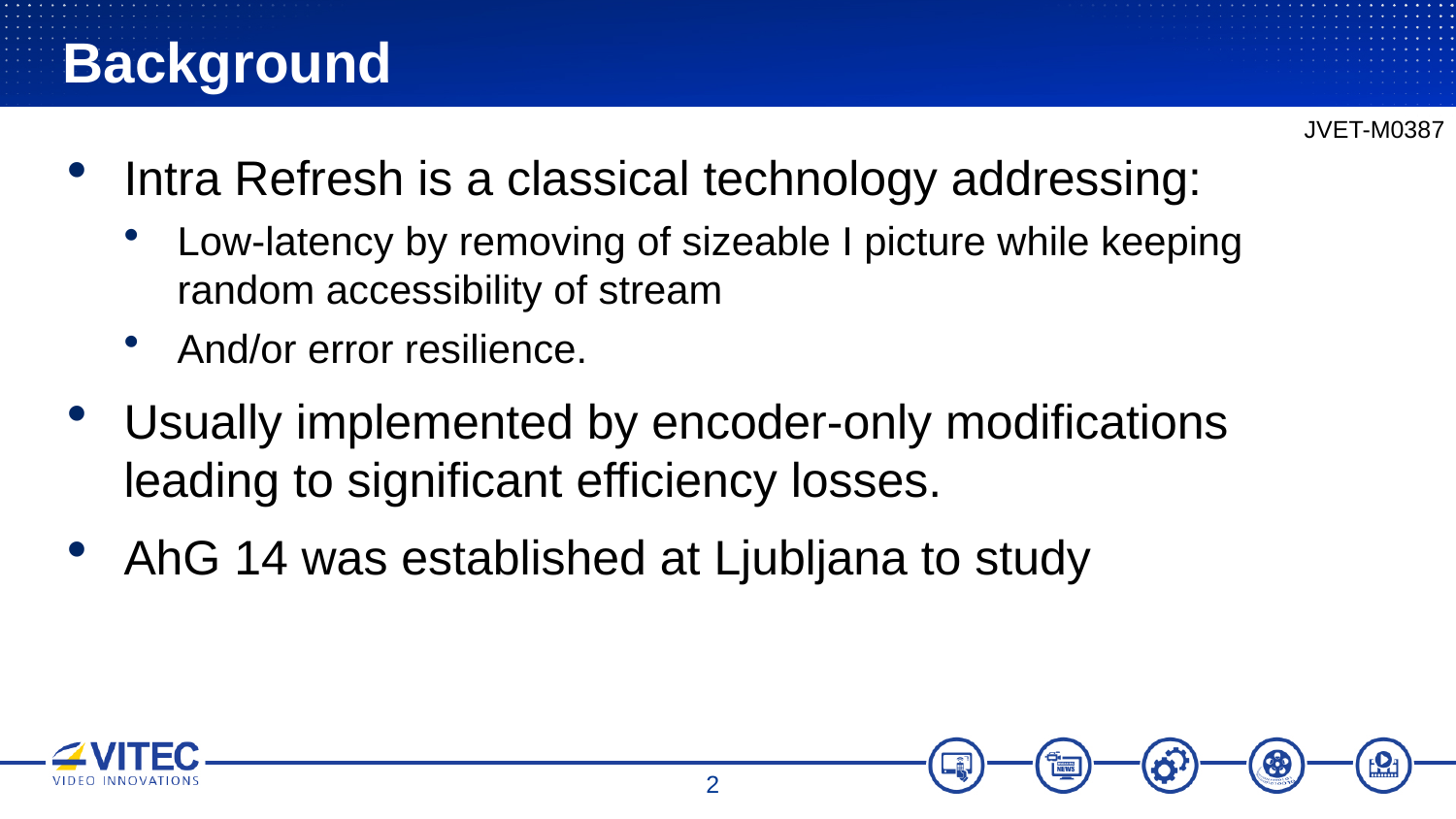

# Background
JVET-M0387
Intra Refresh is a classical technology addressing:
Low-latency by removing of sizeable I picture while keeping random accessibility of stream
And/or error resilience.
Usually implemented by encoder-only modifications leading to significant efficiency losses.
AhG 14 was established at Ljubljana to study
2